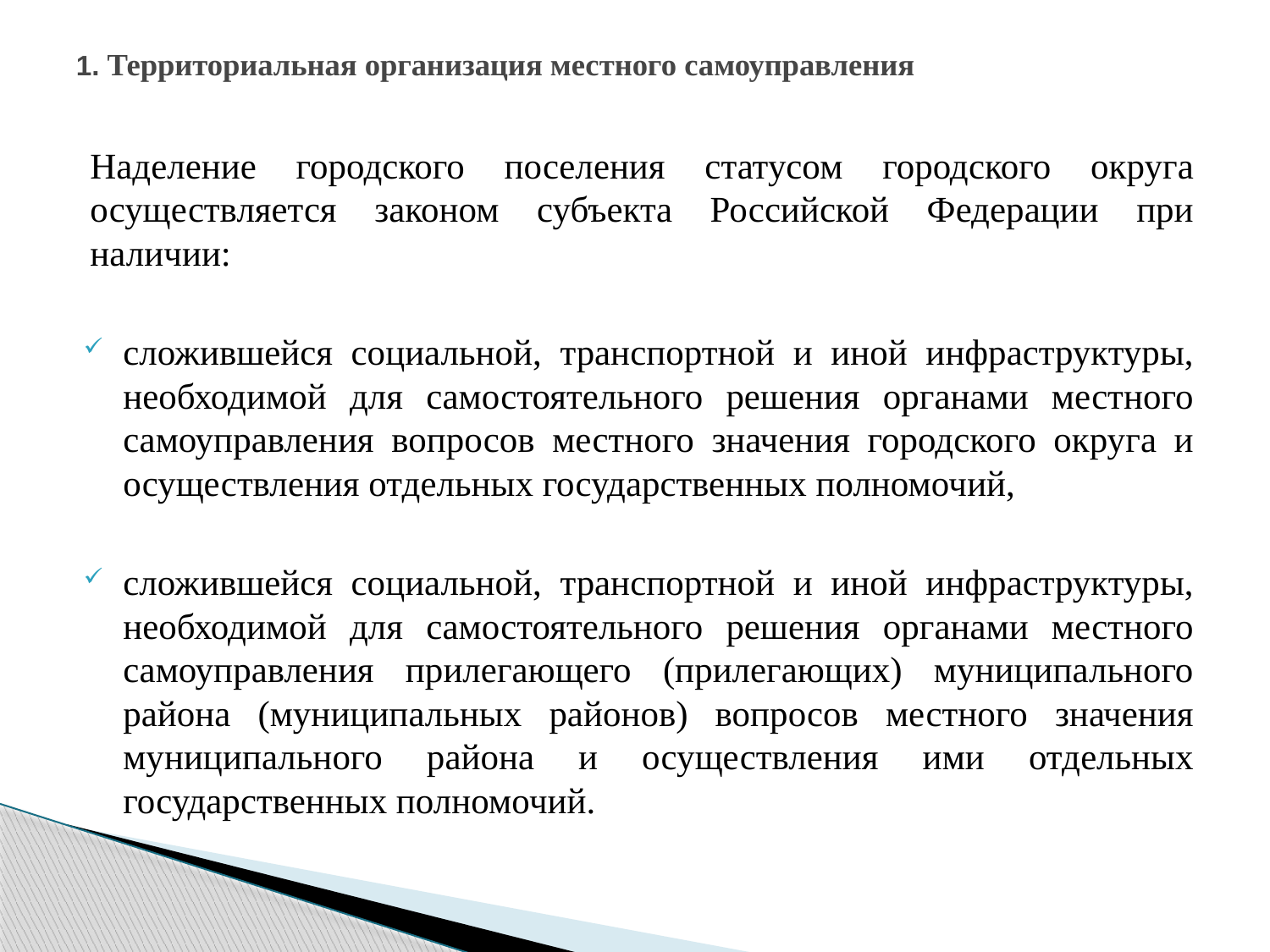

# 1. Территориальная организация местного самоуправления
Наделение городского поселения статусом городского округа осуществляется законом субъекта Российской Федерации при наличии:

сложившейся социальной, транспортной и иной инфраструктуры, необходимой для самостоятельного решения органами местного самоуправления вопросов местного значения городского округа и осуществления отдельных государственных полномочий,

сложившейся социальной, транспортной и иной инфраструктуры, необходимой для самостоятельного решения органами местного самоуправления прилегающего (прилегающих) муниципального района (муниципальных районов) вопросов местного значения муниципального района и осуществления ими отдельных государственных полномочий.